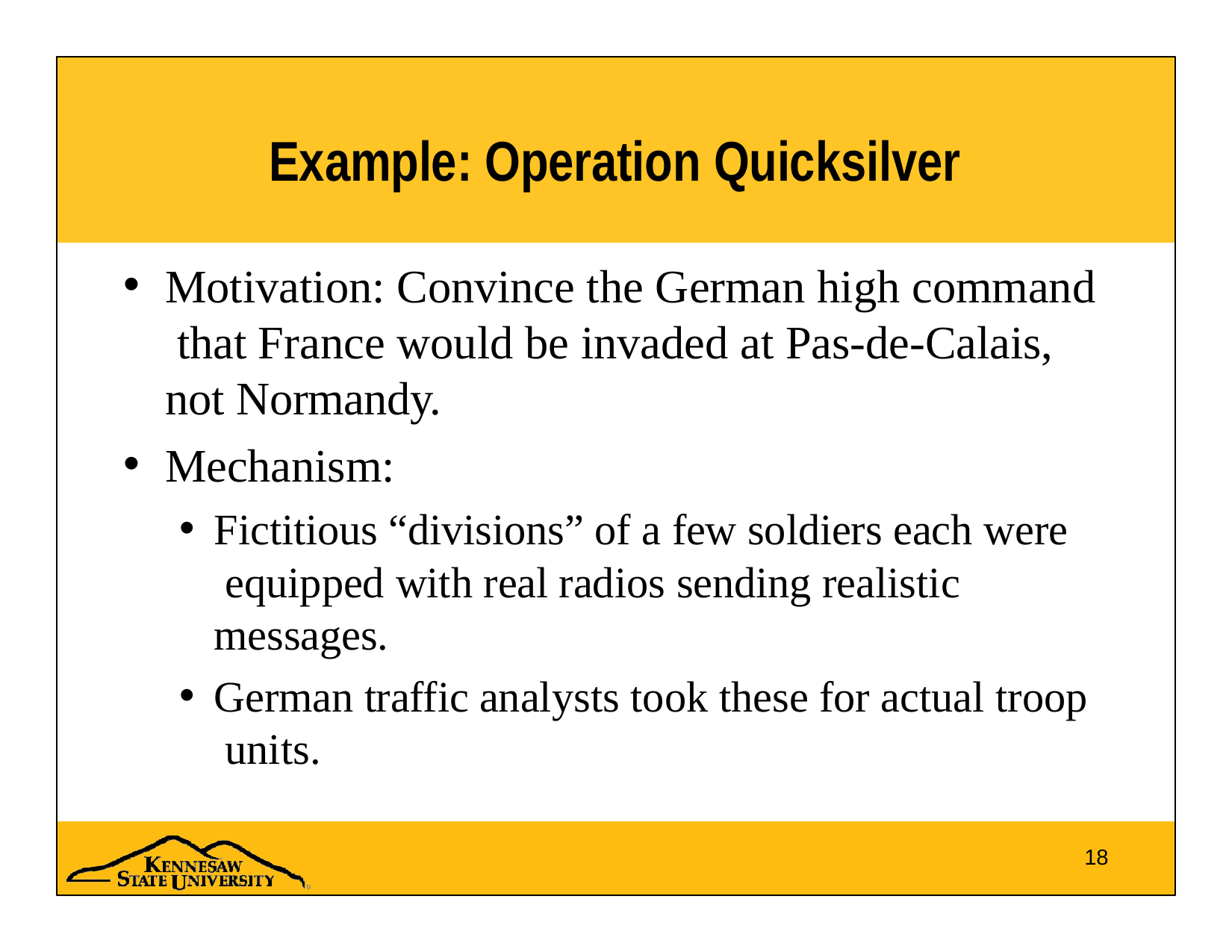

# Example: Operation Quicksilver
Motivation: Convince the German high command  that France would be invaded at Pas-de-Calais,  not Normandy.
Mechanism:
Fictitious “divisions” of a few soldiers each were  equipped with real radios sending realistic  messages.
German traffic analysts took these for actual troop  units.

18